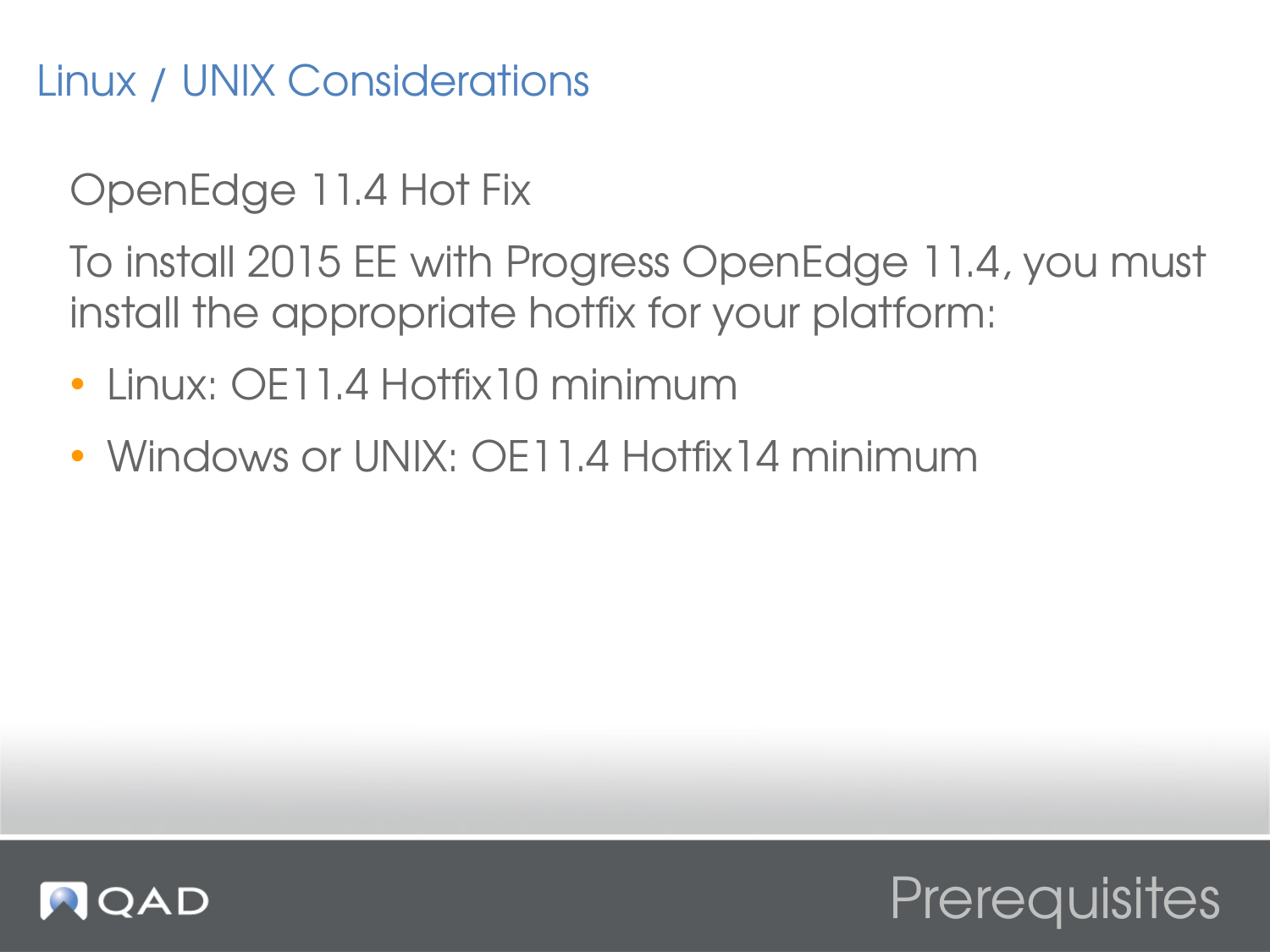

Linux / UNIX Considerations
OpenEdge 11.4 Hot Fix
To install 2015 EE with Progress OpenEdge 11.4, you must install the appropriate hotfix for your platform:
Linux: OE11.4 Hotfix10 minimum
Windows or UNIX: OE11.4 Hotfix14 minimum

# Prerequisites